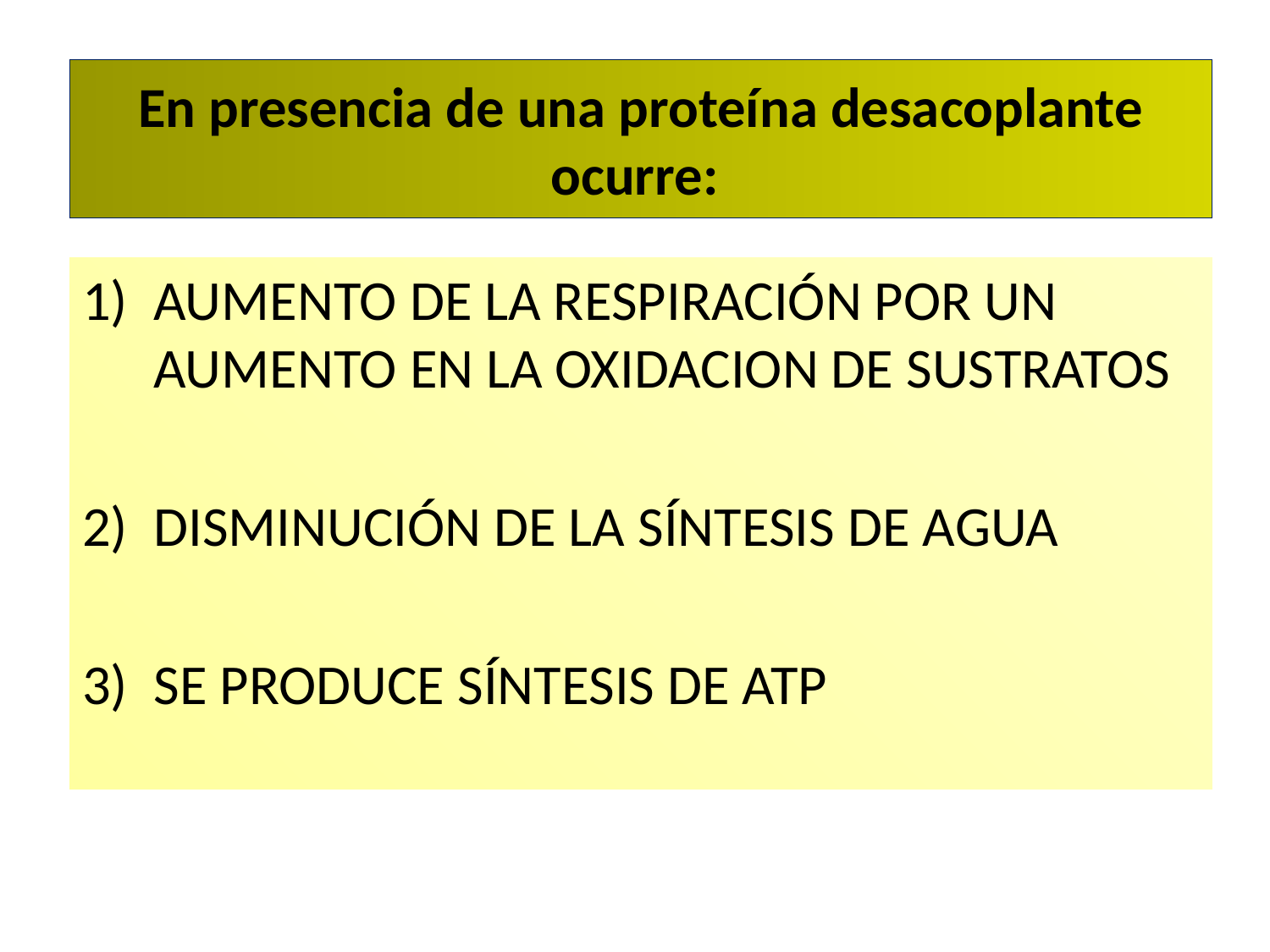

# En presencia de una proteína desacoplante ocurre:
AUMENTO DE LA RESPIRACIÓN POR UN AUMENTO EN LA OXIDACION DE SUSTRATOS

DISMINUCIÓN DE LA SÍNTESIS DE AGUA

SE PRODUCE SÍNTESIS DE ATP